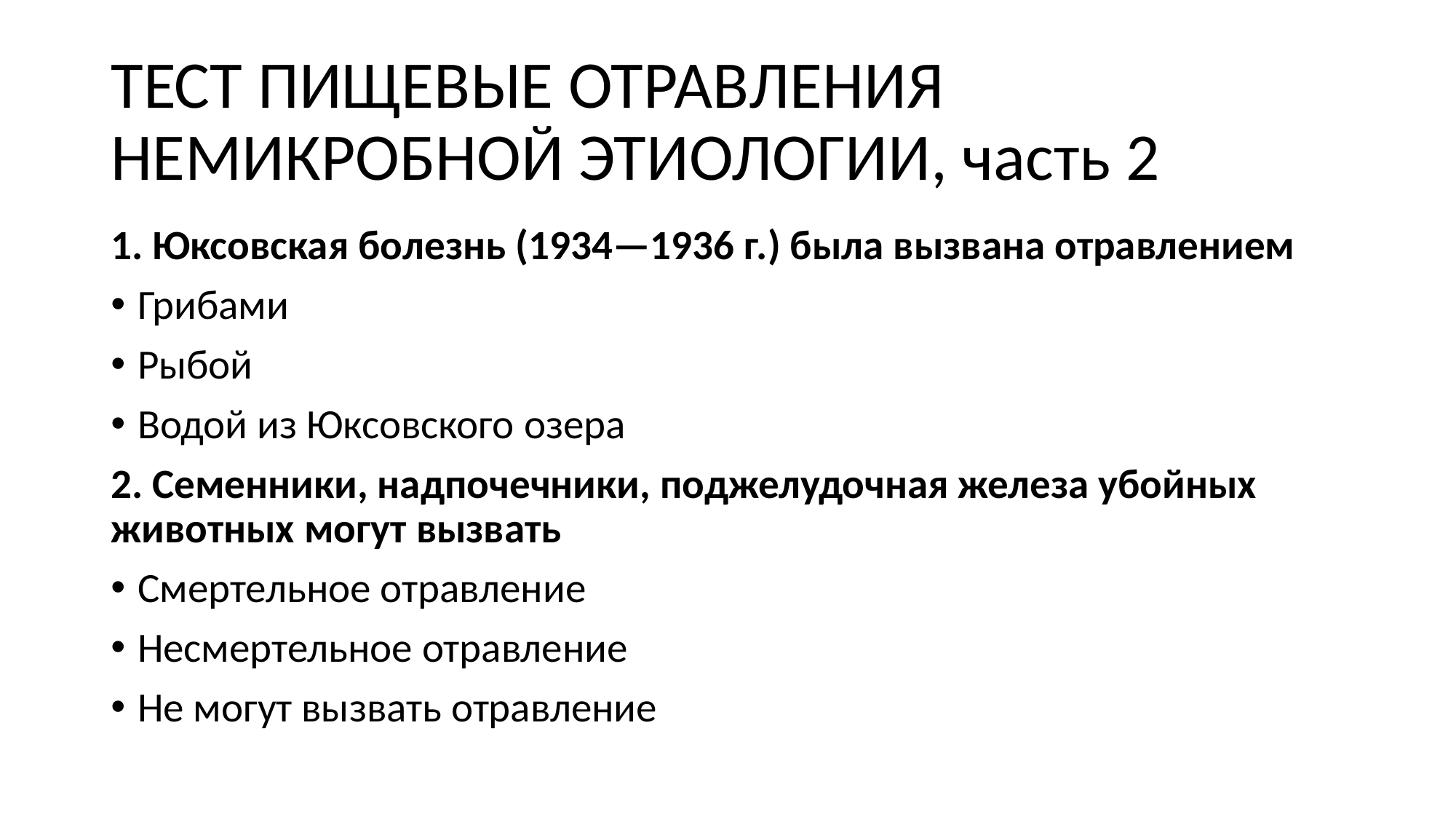

# ТЕСТ ПИЩЕВЫЕ ОТРАВЛЕНИЯ НЕМИКРОБНОЙ ЭТИОЛОГИИ, часть 2
1. Юксовская болезнь (1934—1936 г.) была вызвана отравлением
Грибами
Рыбой
Водой из Юксовского озера
2. Семенники, надпочечники, поджелудочная железа убойных животных могут вызвать
Смертельное отравление
Несмертельное отравление
Не могут вызвать отравление